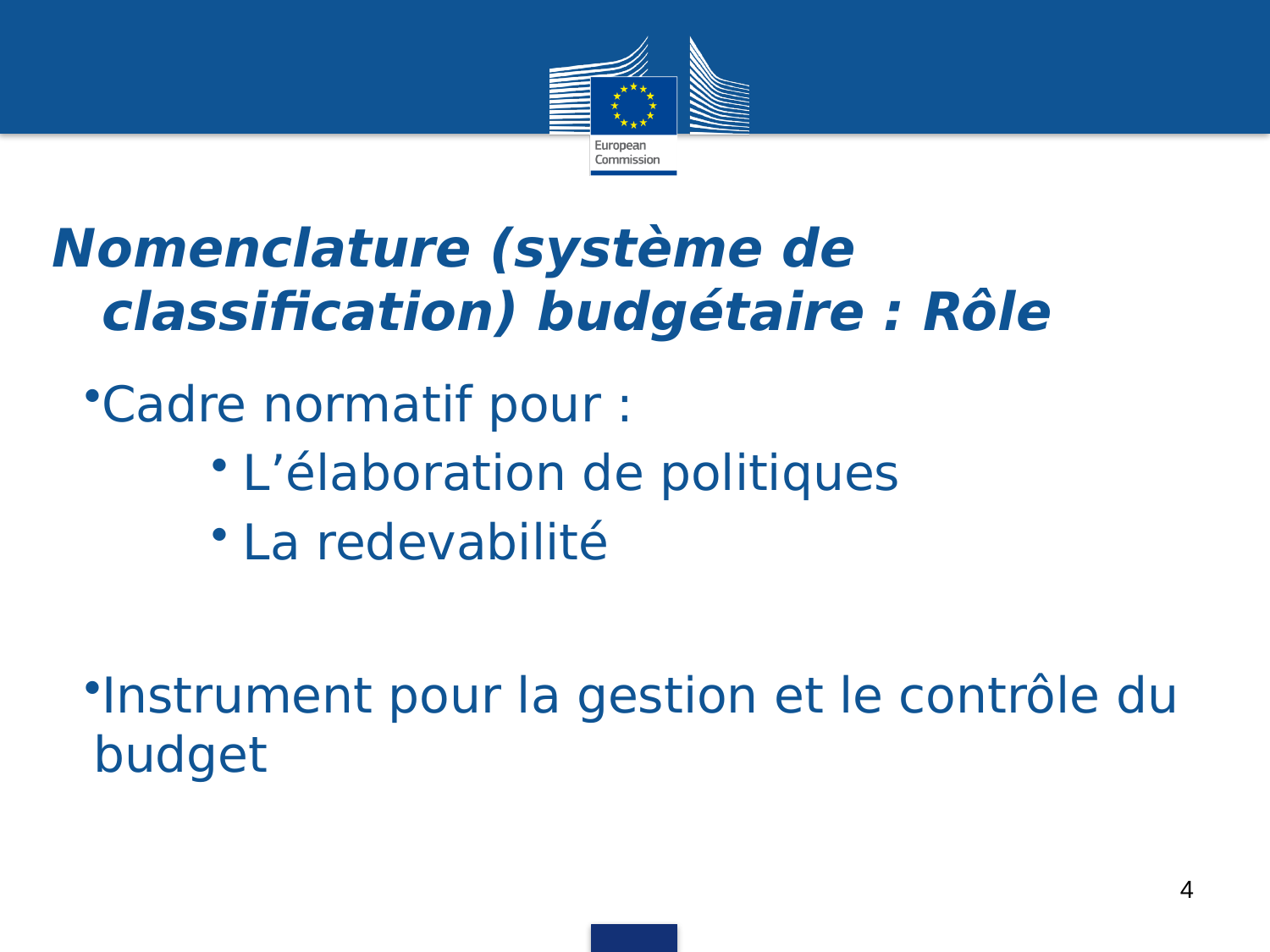

# Nomenclature (système de classification) budgétaire : Rôle
Cadre normatif pour :
L’élaboration de politiques
La redevabilité

Instrument pour la gestion et le contrôle du budget

4